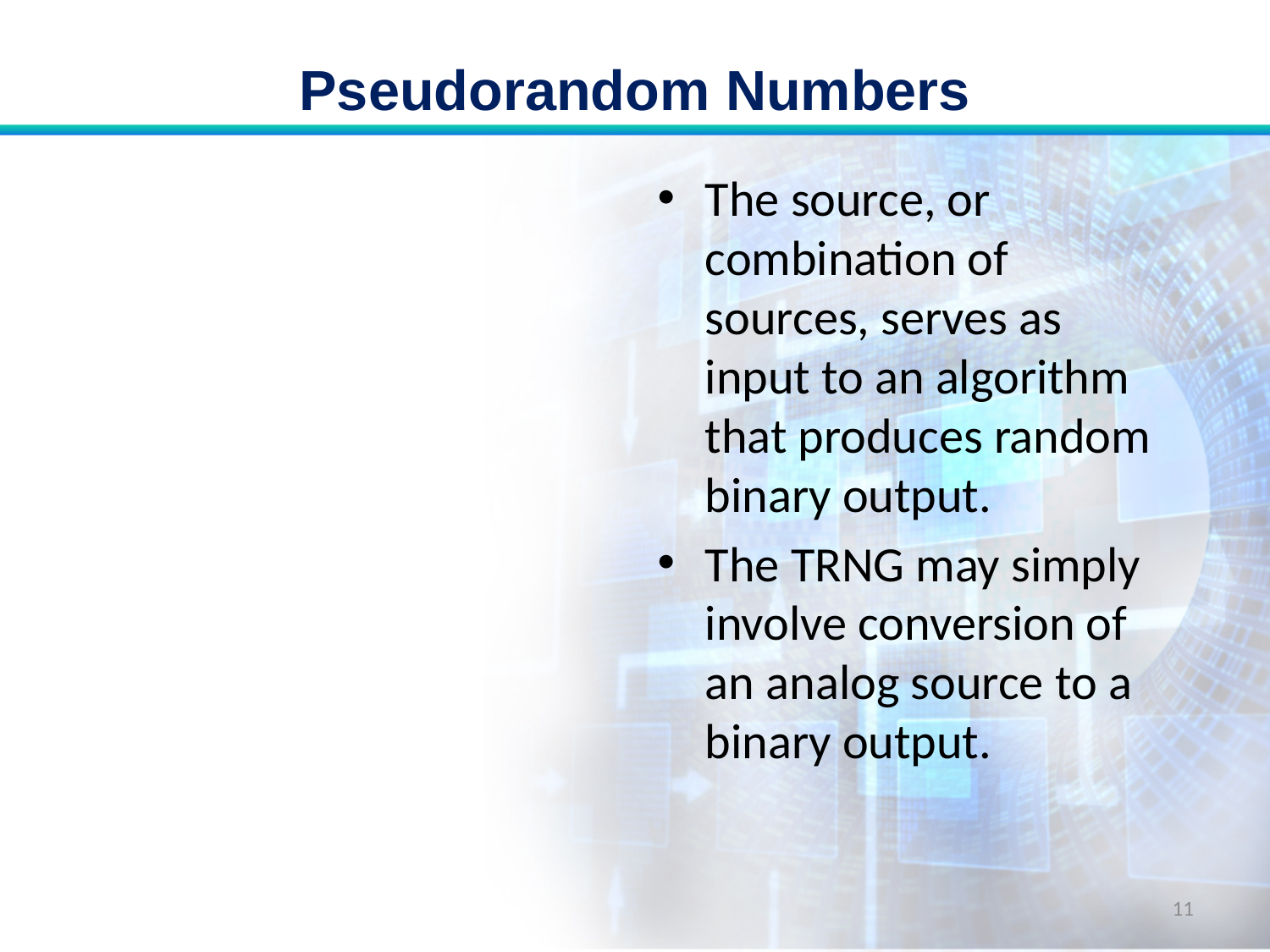

# Pseudorandom Numbers
The source, or combination of sources, serves as input to an algorithm that produces random binary output.
The TRNG may simply involve conversion of an analog source to a binary output.
11